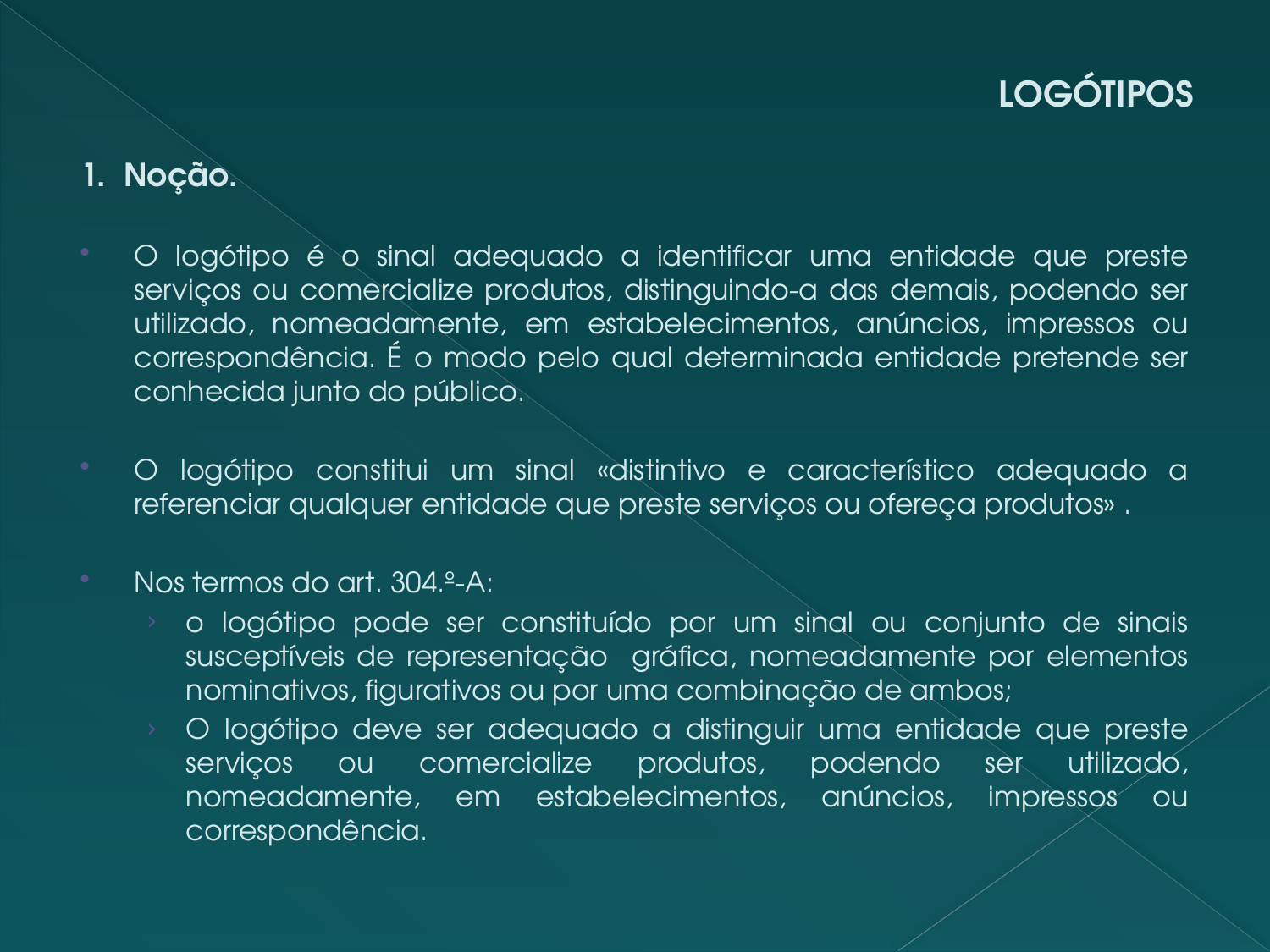

# LOGÓTIPOS
1.  Noção.

O logótipo é o sinal adequado a identificar uma entidade que preste serviços ou comercialize produtos, distinguindo-a das demais, podendo ser utilizado, nomeadamente, em estabelecimentos, anúncios, impressos ou correspondência. É o modo pelo qual determinada entidade pretende ser conhecida junto do público.

O logótipo constitui um sinal «distintivo e característico adequado a referenciar qualquer entidade que preste serviços ou ofereça produtos» .

Nos termos do art. 304.º-A:
o logótipo pode ser constituído por um sinal ou conjunto de sinais susceptíveis de representação  gráfica, nomeadamente por elementos nominativos, figurativos ou por uma combinação de ambos;
O logótipo deve ser adequado a distinguir uma entidade que preste serviços ou comercialize produtos, podendo ser utilizado, nomeadamente, em estabelecimentos, anúncios, impressos ou correspondência.